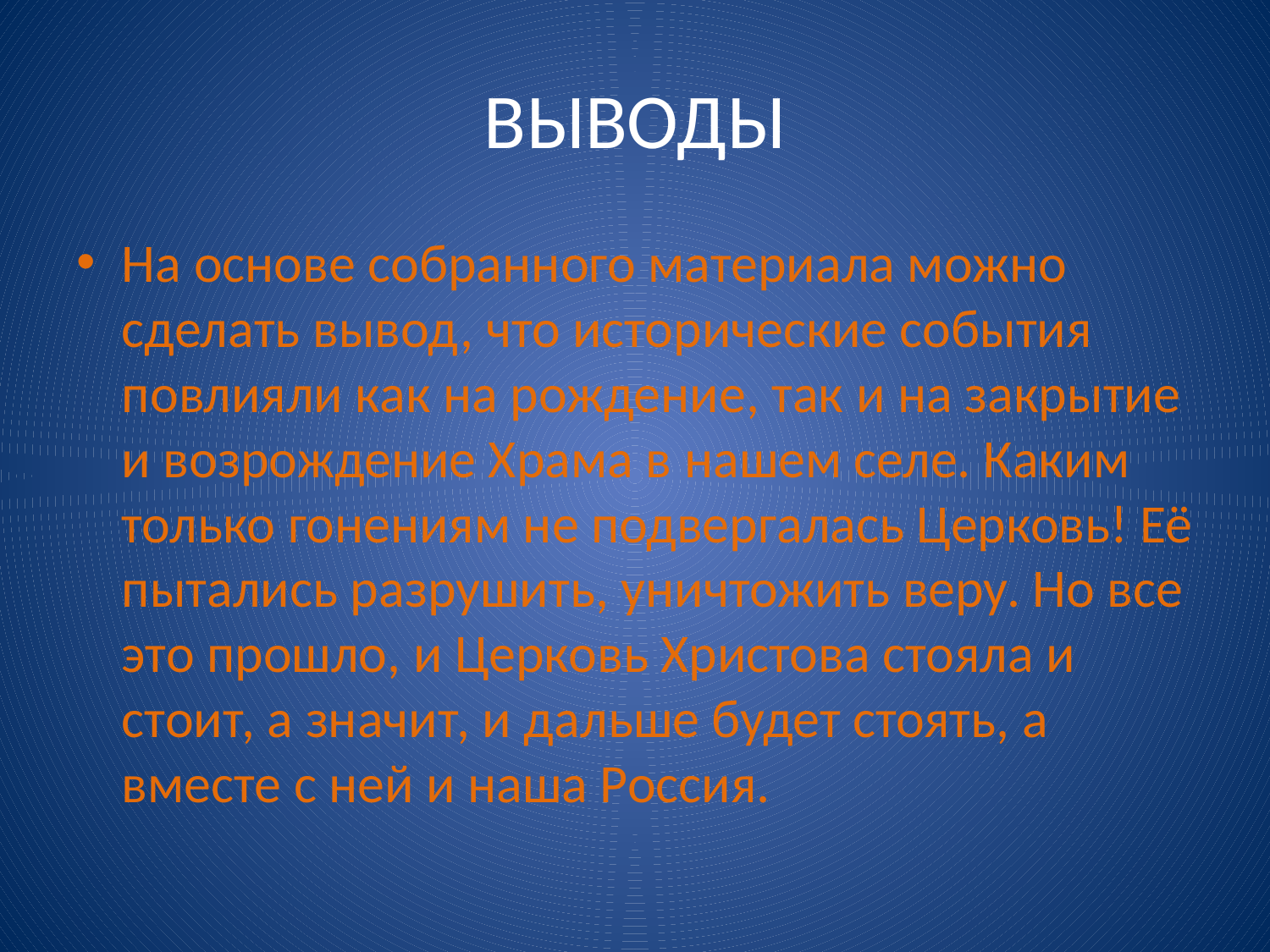

# ВЫВОДЫ
На основе собранного материала можно сделать вывод, что исторические события повлияли как на рождение, так и на закрытие и возрождение Храма в нашем селе. Каким только гонениям не подвергалась Церковь! Её пытались разрушить, уничтожить веру. Но все это прошло, и Церковь Христова стояла и стоит, а значит, и дальше будет стоять, а вместе с ней и наша Россия.